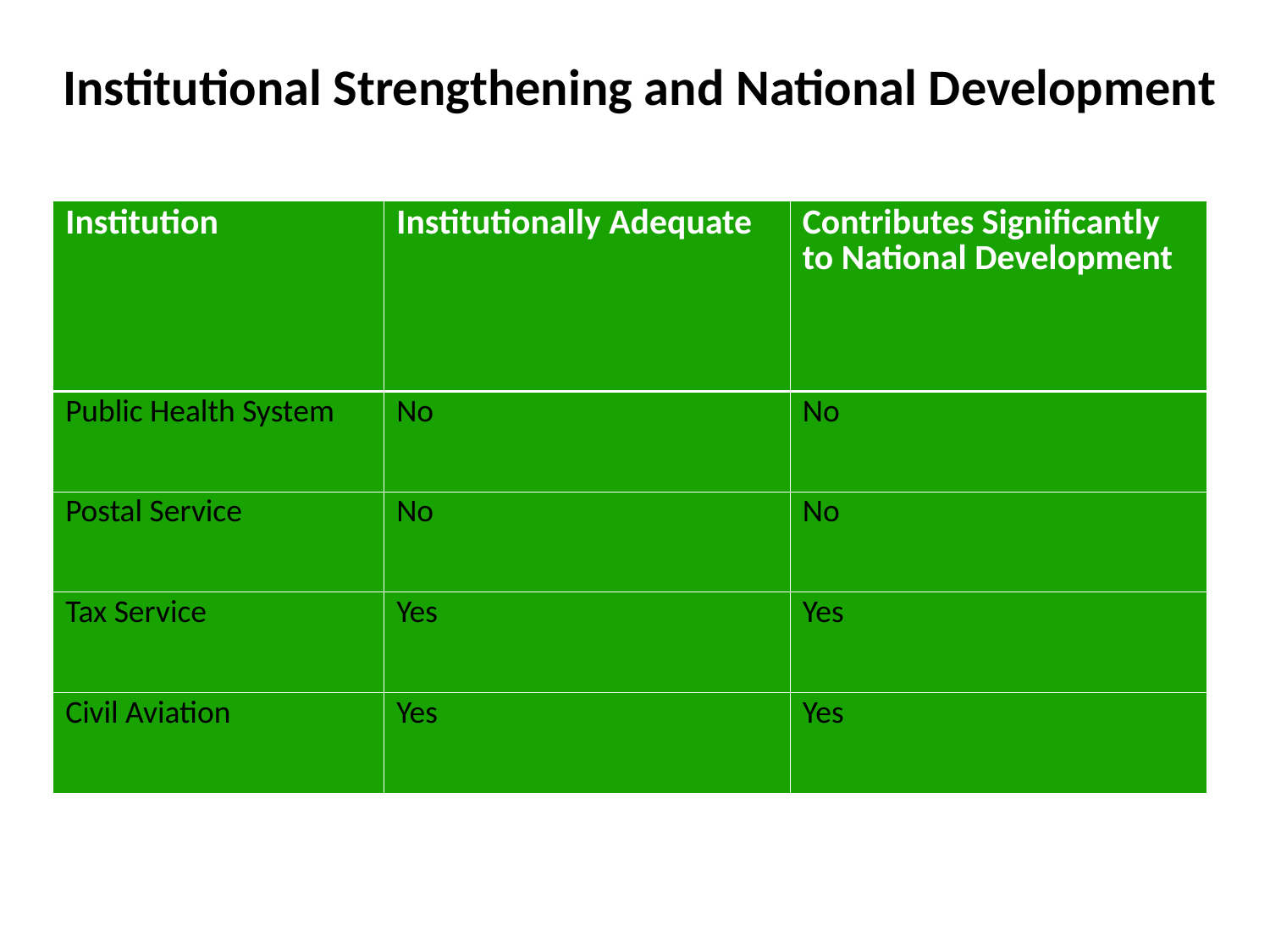

# Institutional Strengthening and National Development
| Institution | Institutionally Adequate | Contributes Significantly to National Development |
| --- | --- | --- |
| Public Health System | No | No |
| Postal Service | No | No |
| Tax Service | Yes | Yes |
| Civil Aviation | Yes | Yes |